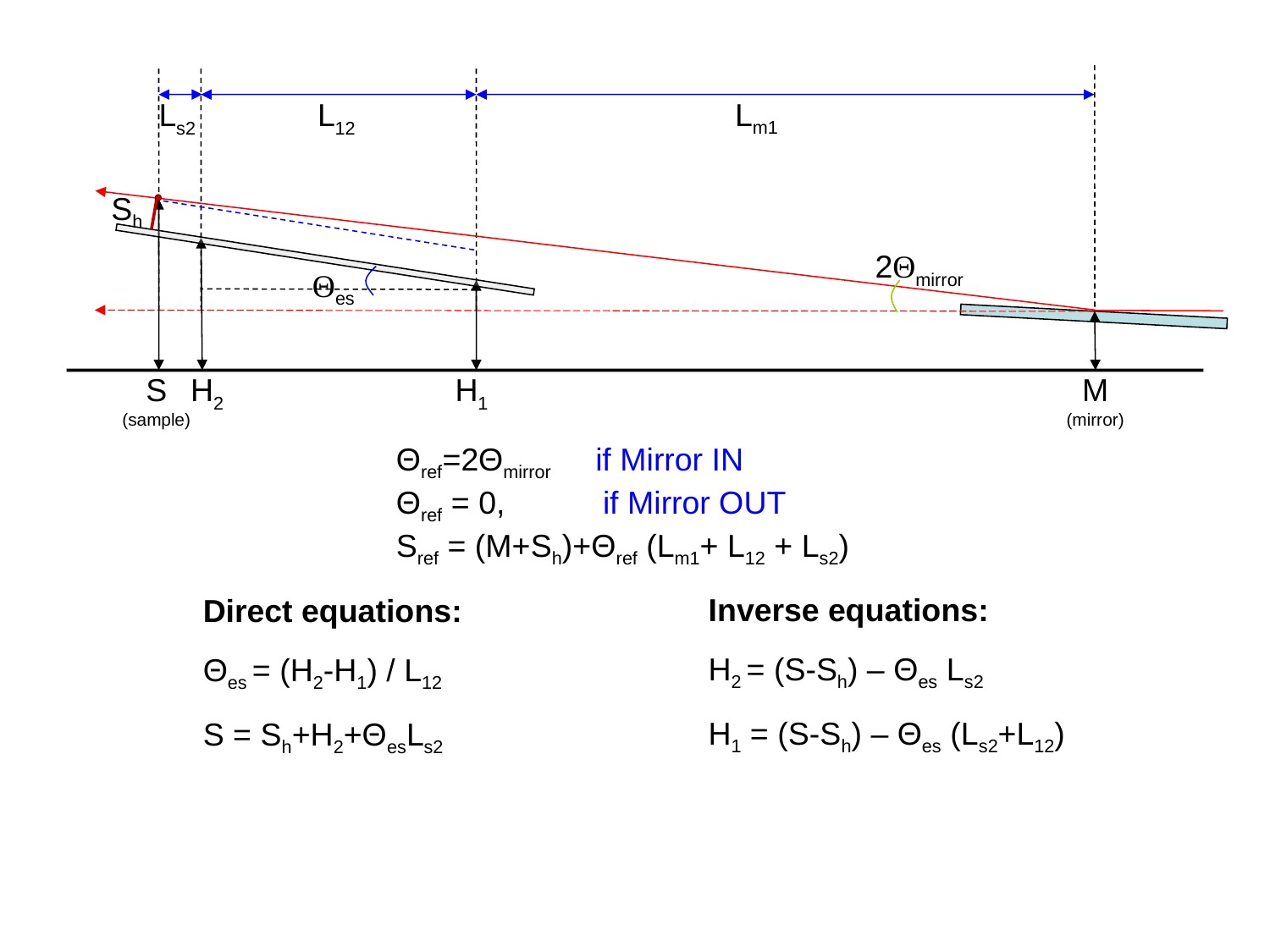

Lm1
Ls2
L12

Sh

2Θmirror

Θes

S
(sample)
H2
H1
M
(mirror)

Θref=2Θmirror     if Mirror IN
Θref = 0,           if Mirror OUT
Sref = (M+Sh)+Θref (Lm1+ L12 + Ls2)
Inverse equations:
H2 = (S-Sh) – Θes Ls2
H1 = (S-Sh) – Θes (Ls2+L12)
Direct equations:
Θes = (H2-H1) / L12
S = Sh+H2+ΘesLs2